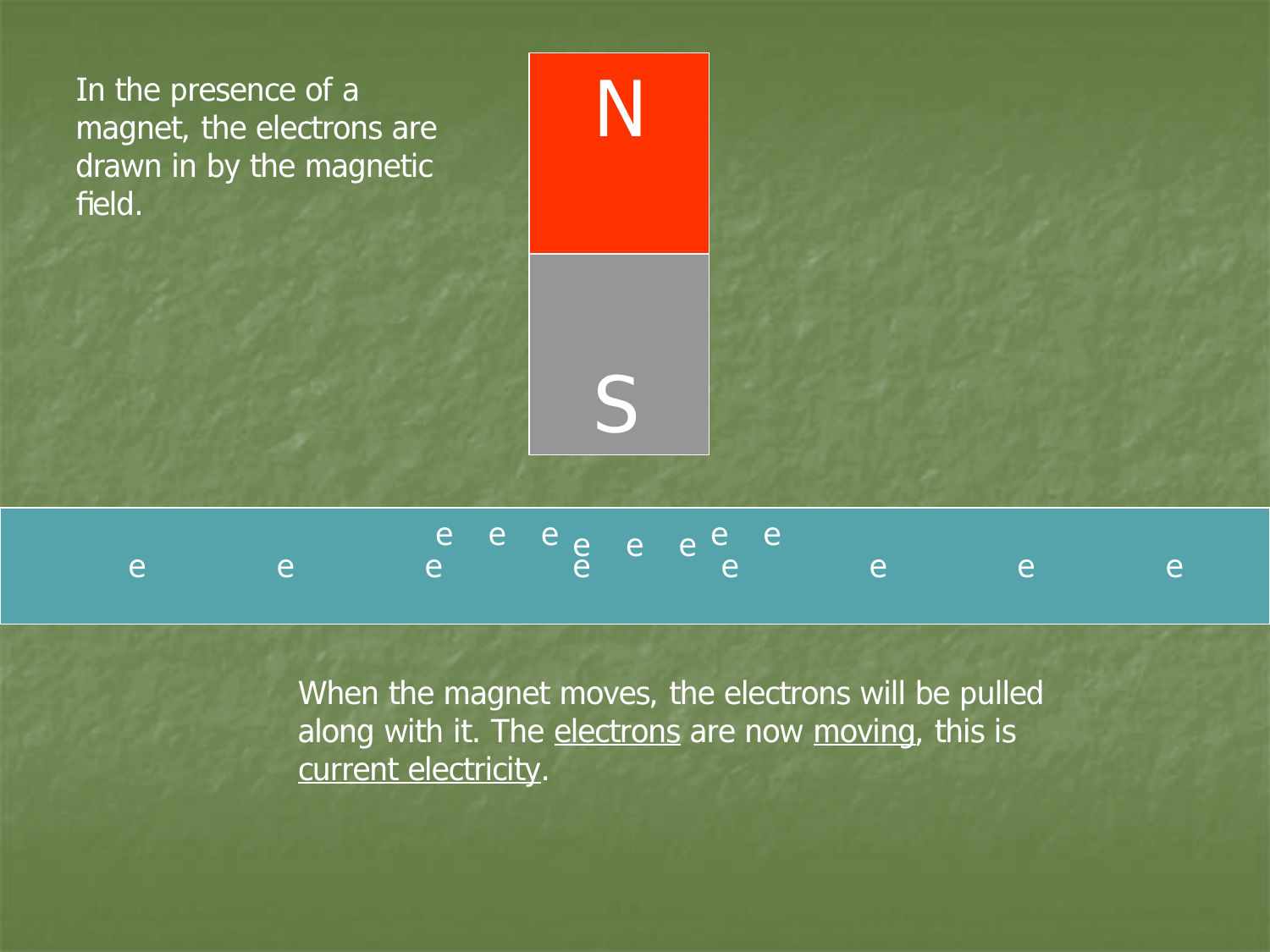

N

S
In the presence of a magnet, the electrons are drawn in by the magnetic field.

e
e
e
e
e
e
e
e
e
e
e
e
e
e
e
e
When the magnet moves, the electrons will be pulled along with it. The electrons are now moving, this is current electricity.